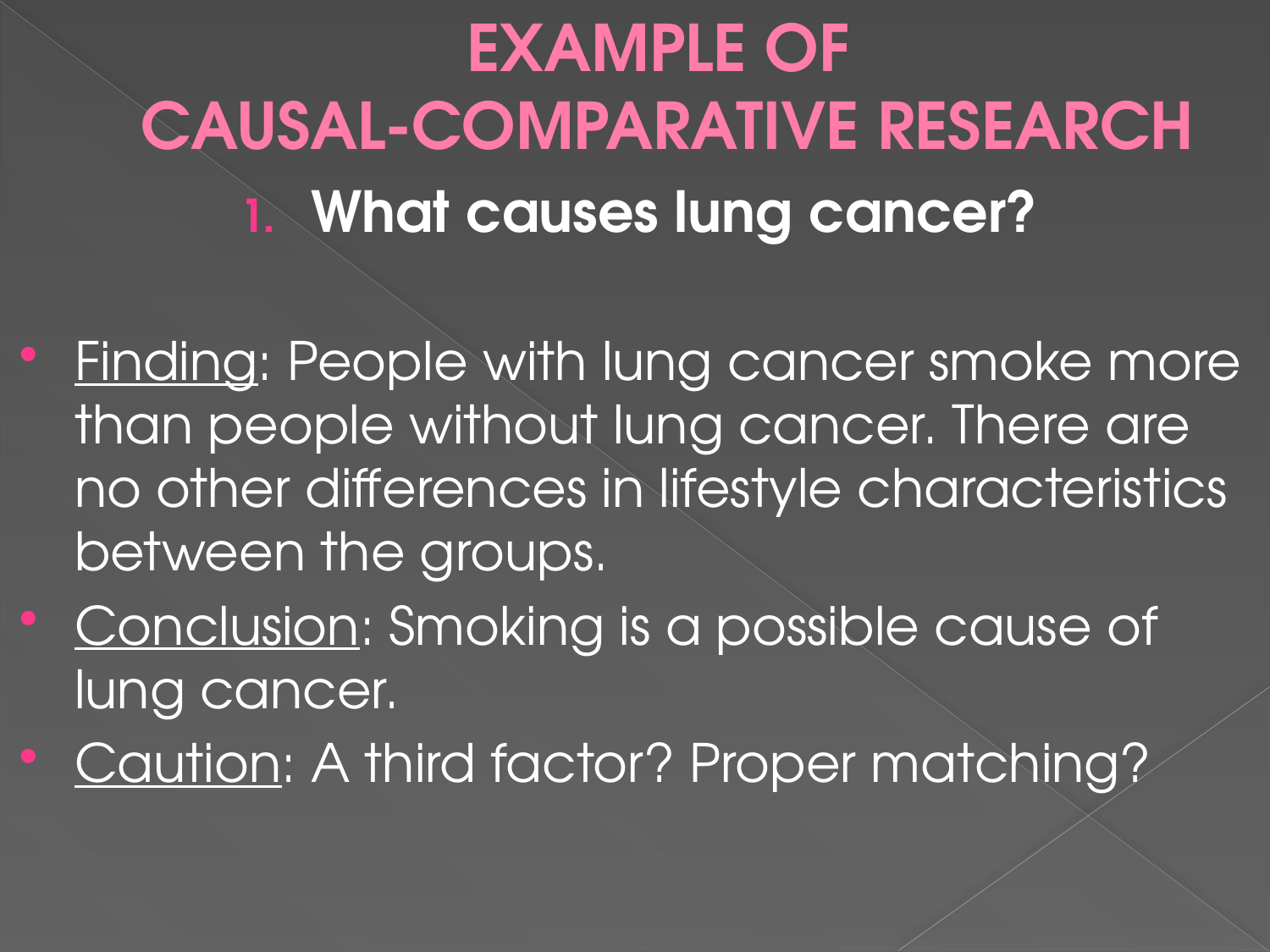

# EXAMPLE OF CAUSAL-COMPARATIVE RESEARCH
What causes lung cancer?

Finding: People with lung cancer smoke more than people without lung cancer. There are no other differences in lifestyle characteristics between the groups.
Conclusion: Smoking is a possible cause of lung cancer.
Caution: A third factor? Proper matching?